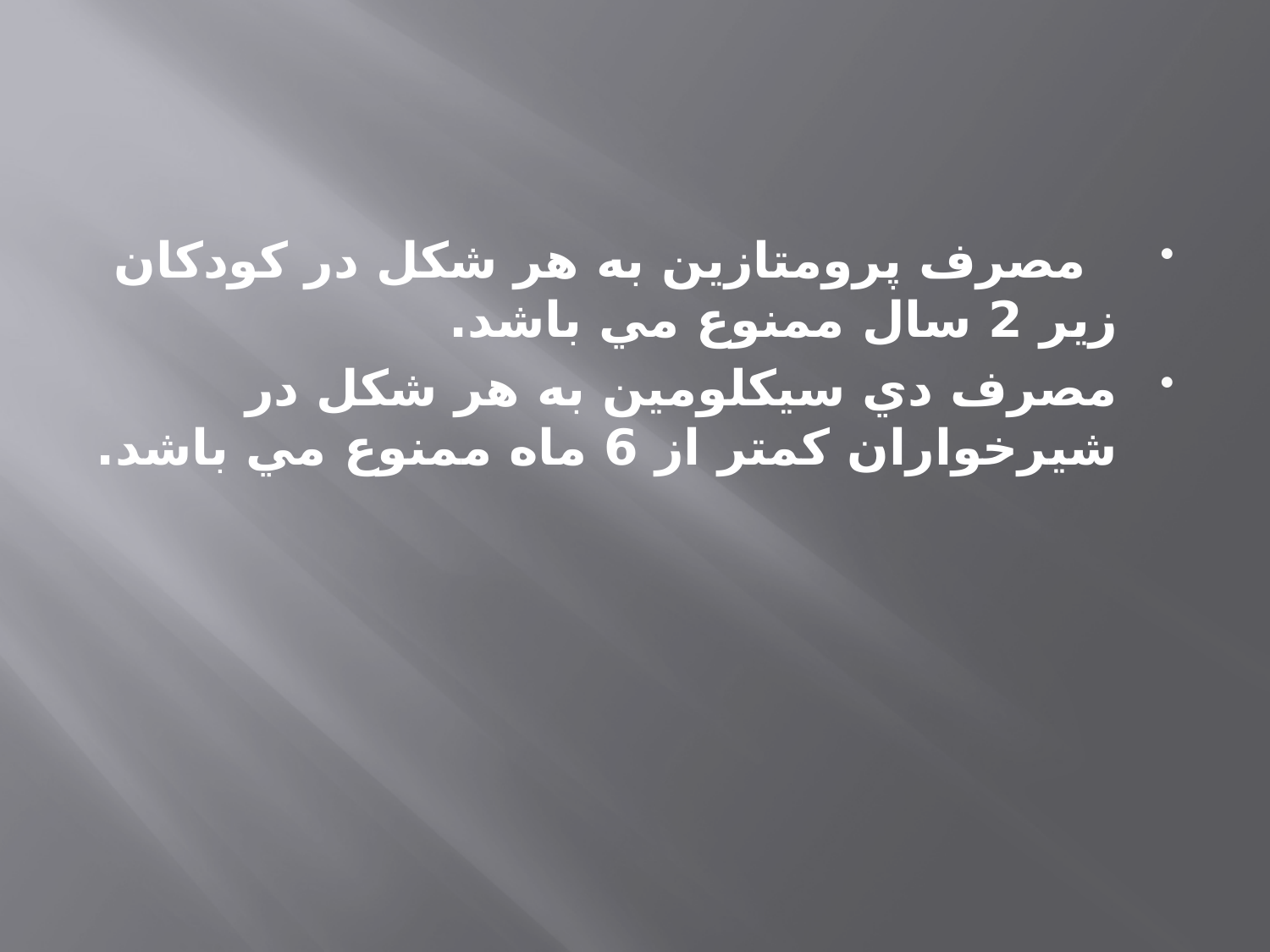

#
  مصرف پرومتازين به هر شكل در كودكان زير 2 سال ممنوع مي باشد.
مصرف دي سيكلومين به هر شكل در شيرخواران كمتر از 6 ماه ممنوع مي باشد.